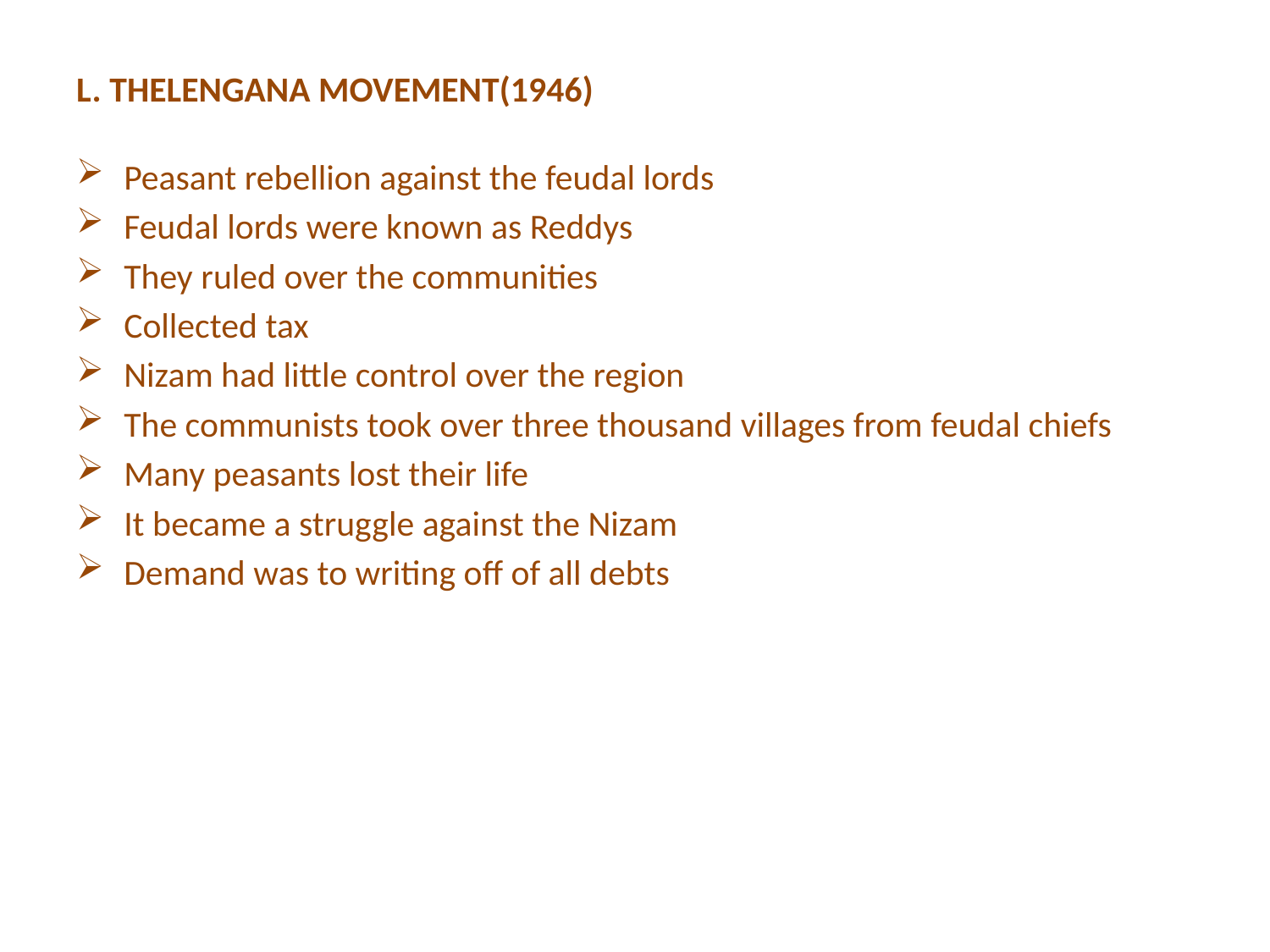

# L. THELENGANA MOVEMENT(1946)
Peasant rebellion against the feudal lords
Feudal lords were known as Reddys
They ruled over the communities
Collected tax
Nizam had little control over the region
The communists took over three thousand villages from feudal chiefs
Many peasants lost their life
It became a struggle against the Nizam
Demand was to writing off of all debts